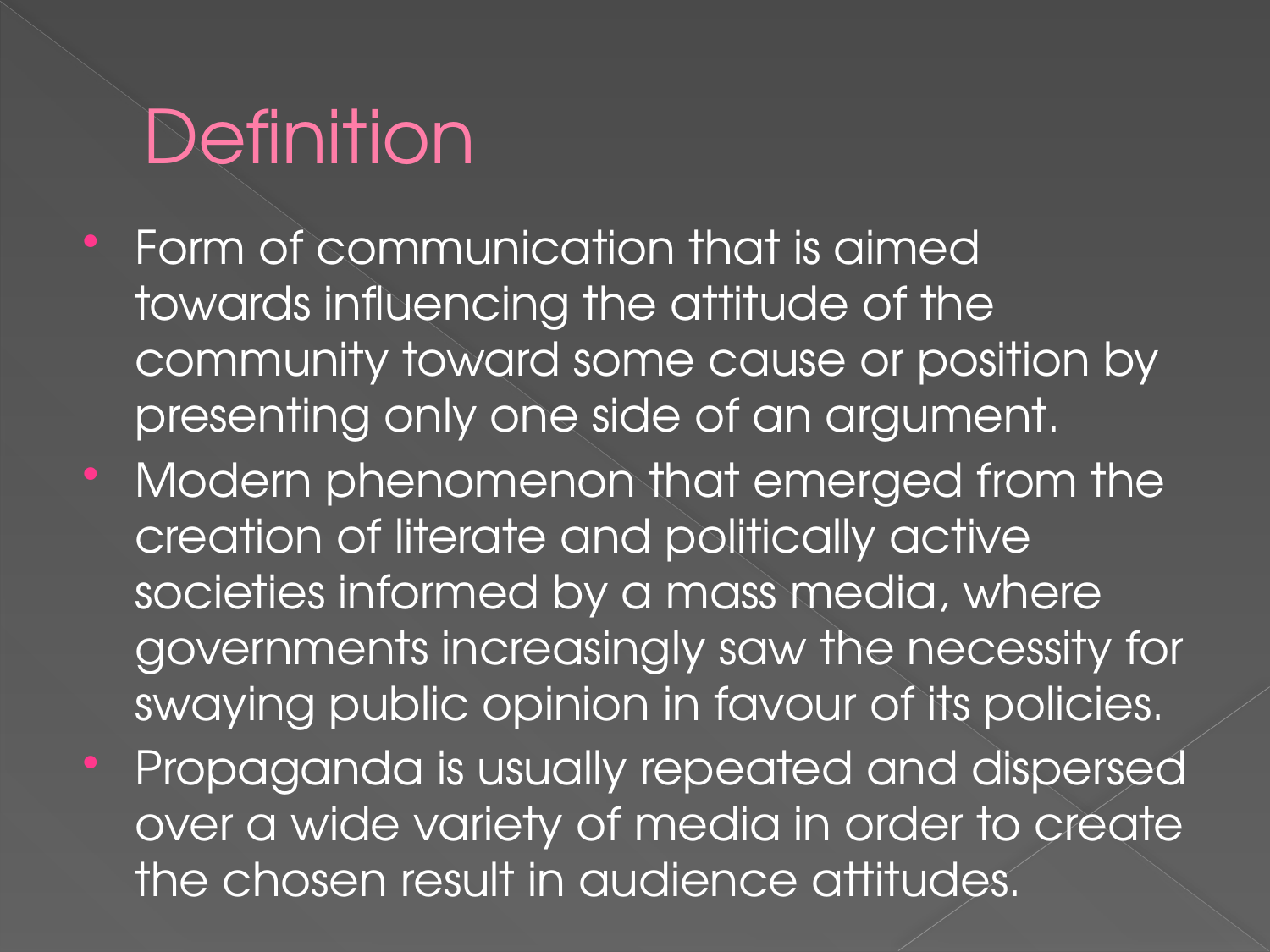

# Definition
Form of communication that is aimed towards influencing the attitude of the community toward some cause or position by presenting only one side of an argument.
Modern phenomenon that emerged from the creation of literate and politically active societies informed by a mass media, where governments increasingly saw the necessity for swaying public opinion in favour of its policies.
Propaganda is usually repeated and dispersed over a wide variety of media in order to create the chosen result in audience attitudes.